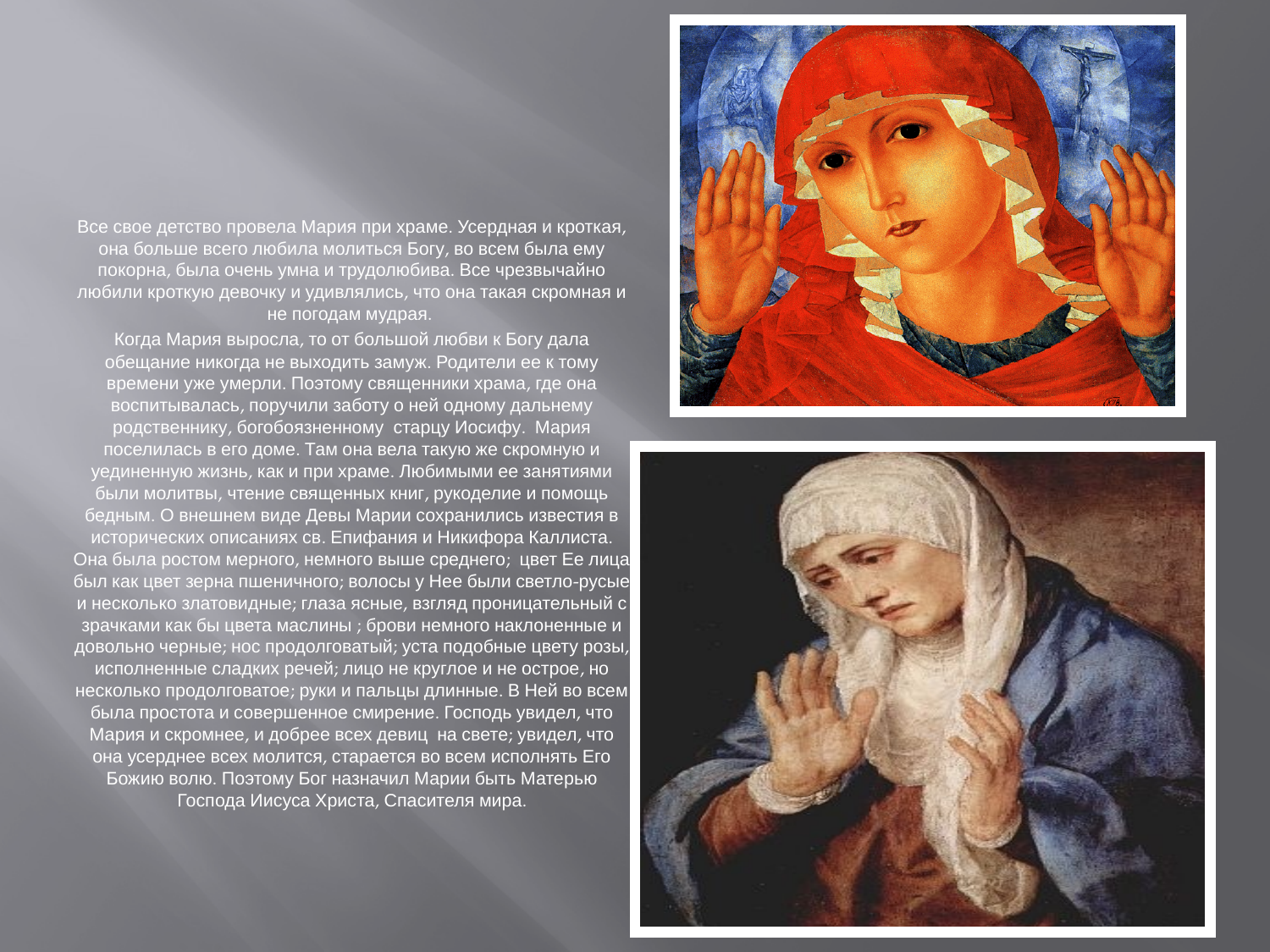

Все свое детство провела Мария при храме. Усердная и кроткая, она больше всего любила молиться Богу, во всем была ему покорна, была очень умна и трудолюбива. Все чрезвычайно любили кроткую девочку и удивлялись, что она такая скромная и не погодам мудрая.
Когда Мария выросла, то от большой любви к Богу дала обещание никогда не выходить замуж. Родители ее к тому времени уже умерли. Поэтому священники храма, где она воспитывалась, поручили заботу о ней одному дальнему родственнику, богобоязненному  старцу Иосифу.  Мария поселилась в его доме. Там она вела такую же скромную и уединенную жизнь, как и при храме. Любимыми ее занятиями были молитвы, чтение священных книг, рукоделие и помощь бедным. О внешнем виде Девы Марии сохранились известия в исторических описаниях св. Епифания и Никифора Каллиста. Она была ростом мерного, немного выше среднего;  цвет Ее лица был как цвет зерна пшеничного; волосы у Нее были светло-русые и несколько златовидные; глаза ясные, взгляд проницательный с зрачками как бы цвета маслины ; брови немного наклоненные и довольно черные; нос продолговатый; уста подобные цвету розы, исполненные сладких речей; лицо не круглое и не острое, но несколько продолговатое; руки и пальцы длинные. В Ней во всем была простота и совершенное смирение. Господь увидел, что Мария и скромнее, и добрее всех девиц  на свете; увидел, что она усерднее всех молится, старается во всем исполнять Его Божию волю. Поэтому Бог назначил Марии быть Матерью Господа Иисуса Христа, Спасителя мира.